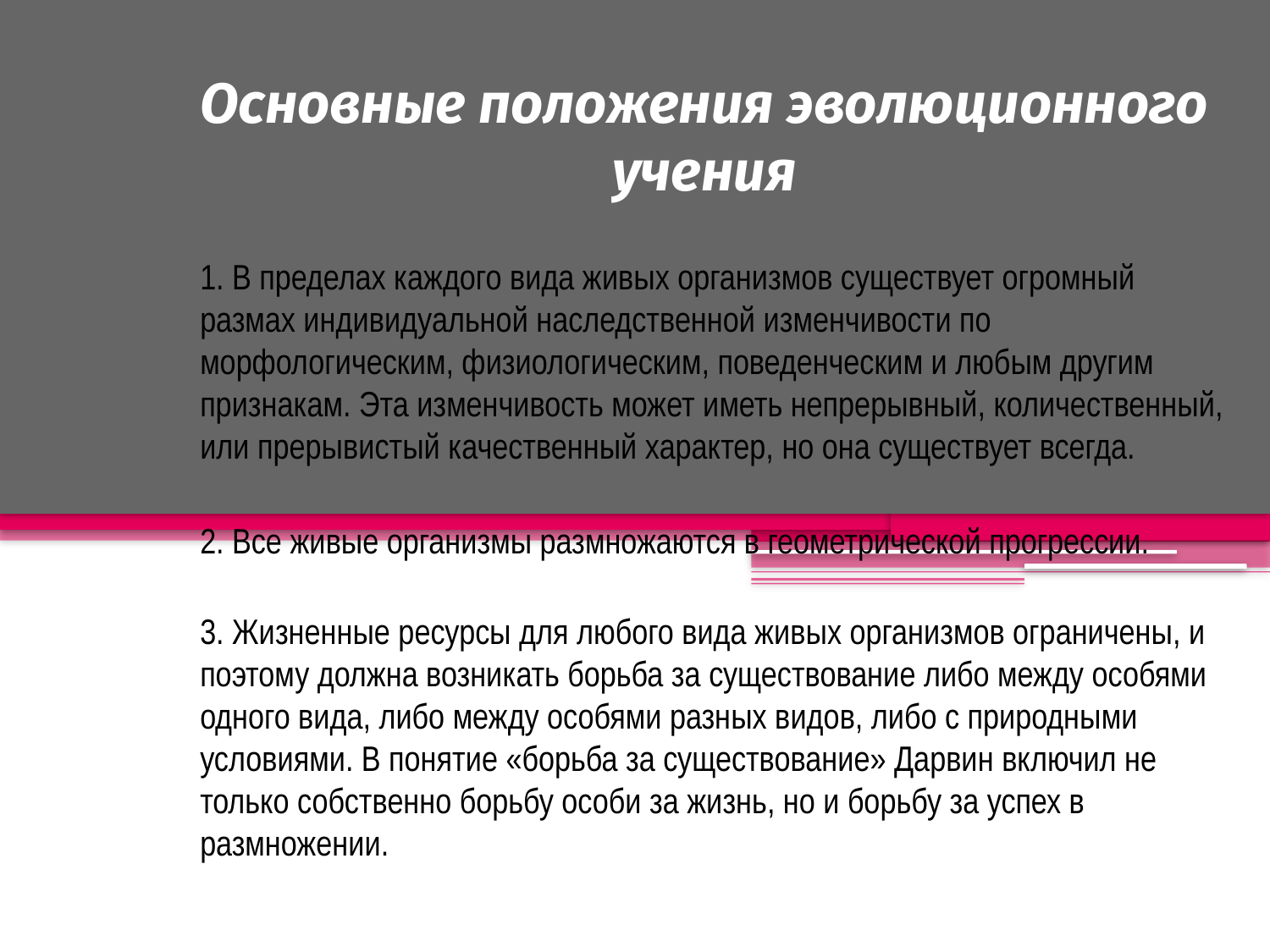

# Основные положения эволюционного учения
1. В пределах каждого вида живых организмов существует огромный размах индивидуальной наследственной изменчивости по морфологическим, физиологическим, поведенческим и любым другим признакам. Эта изменчивость может иметь непрерывный, количественный, или прерывистый качественный характер, но она существует всегда.

2. Все живые организмы размножаются в геометрической прогрессии.
3. Жизненные ресурсы для любого вида живых организмов ограничены, и поэтому должна возникать борьба за существование либо между особями одного вида, либо между особями разных видов, либо с природными условиями. В понятие «борьба за существование» Дарвин включил не только собственно борьбу особи за жизнь, но и борьбу за успех в размножении.